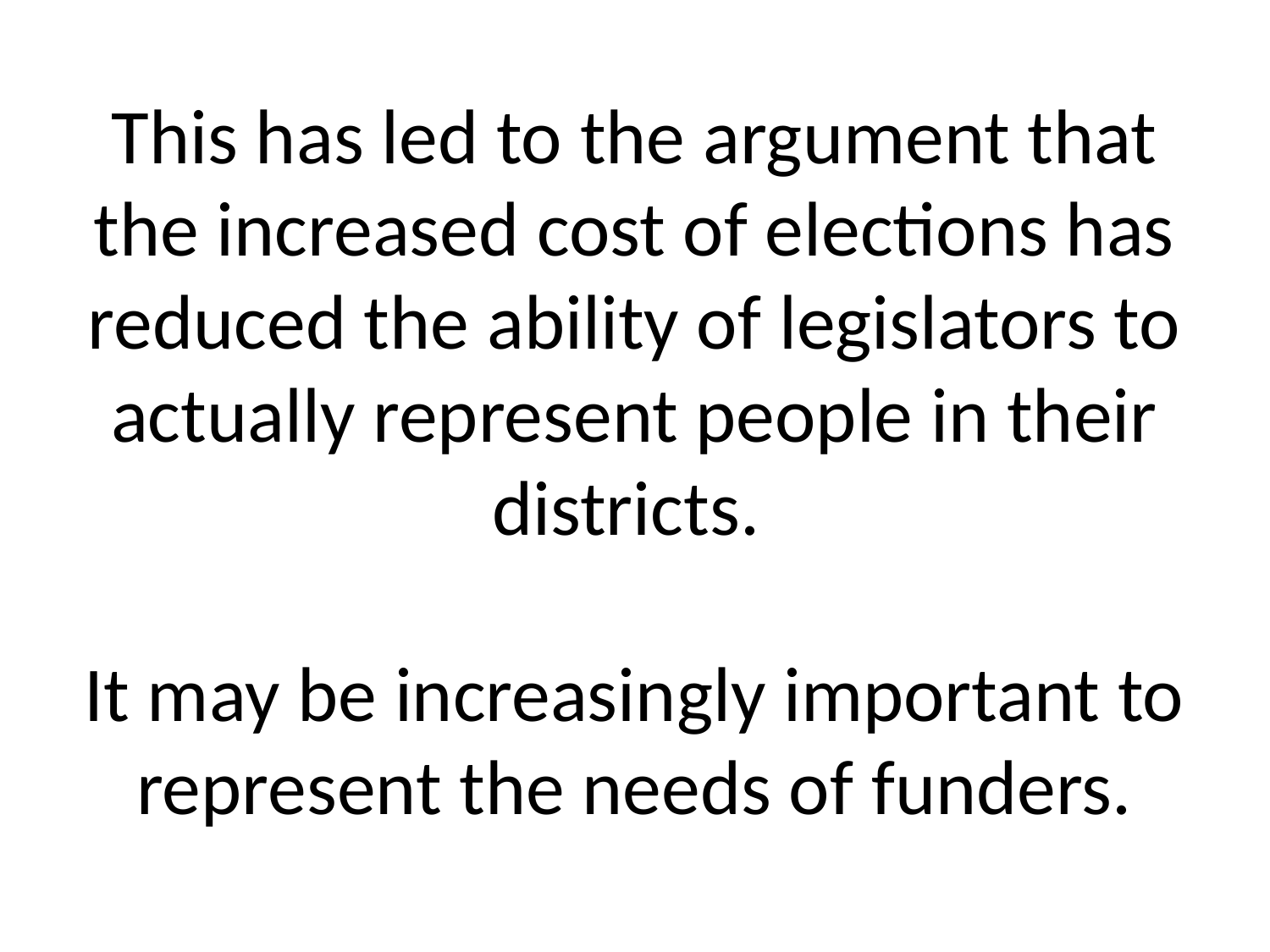

# This has led to the argument that the increased cost of elections has reduced the ability of legislators to actually represent people in their districts. It may be increasingly important to represent the needs of funders.